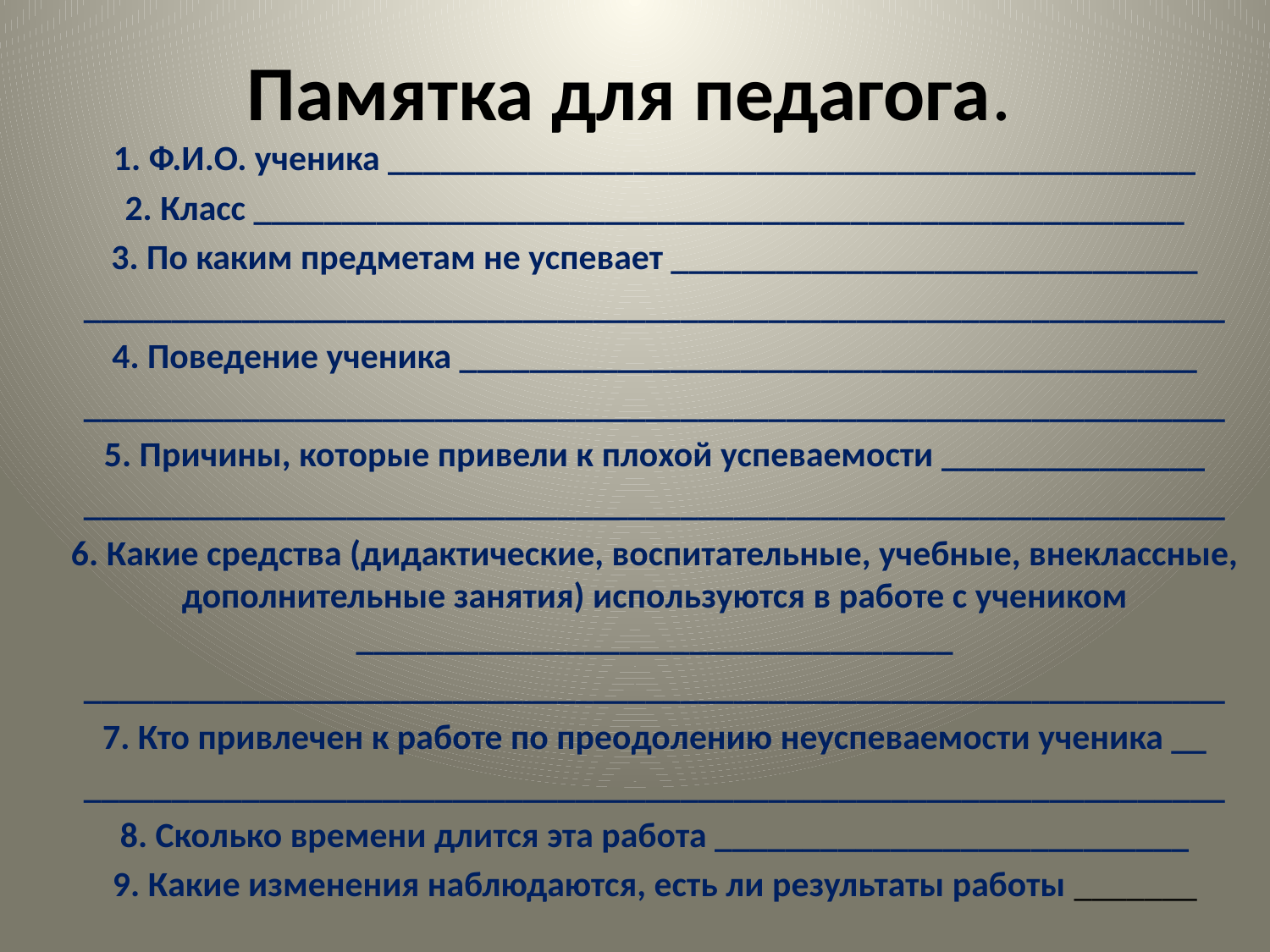

# Памятка для педагога.
1. Ф.И.О. ученика ______________________________________________
2. Класс _____________________________________________________
3. По каким предметам не успевает ______________________________
_________________________________________________________________
4. Поведение ученика __________________________________________
_________________________________________________________________
5. Причины, которые привели к плохой успеваемости _______________
_________________________________________________________________
6. Какие средства (дидактические, воспитательные, учебные, внеклассные, дополнительные занятия) используются в работе с учеником __________________________________
_________________________________________________________________
7. Кто привлечен к работе по преодолению неуспеваемости ученика __
_________________________________________________________________
8. Сколько времени длится эта работа ___________________________
9. Какие изменения наблюдаются, есть ли результаты работы _______